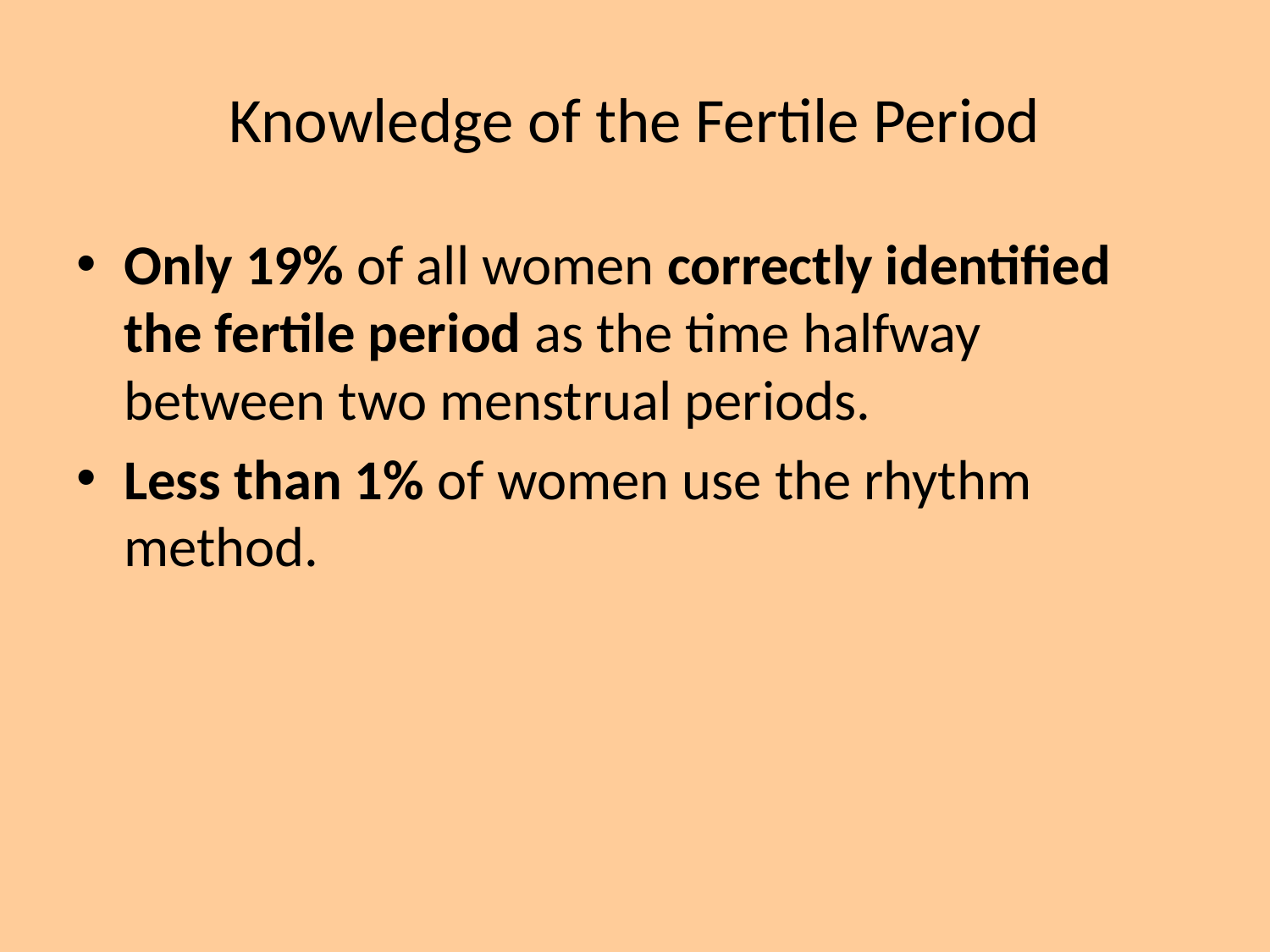

# Knowledge of the Fertile Period
Only 19% of all women correctly identified the fertile period as the time halfway between two menstrual periods.
Less than 1% of women use the rhythm method.